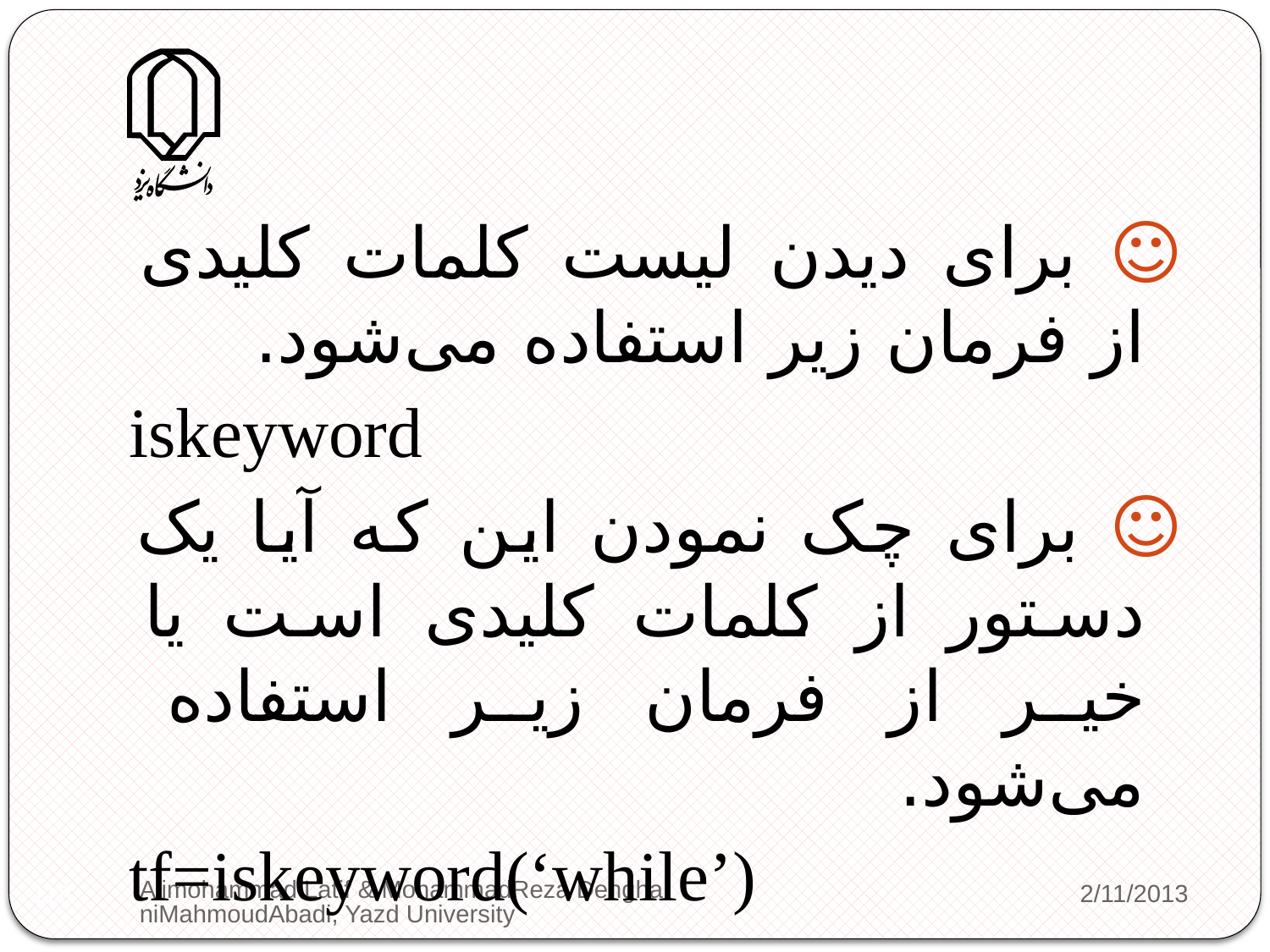

☺ برای دیدن لیست کلمات کلیدی از فرمان زیر استفاده می‌شود.
iskeyword
☺ برای چک نمودن این که آیا یک دستور از کلمات کلیدی است یا خیر از فرمان زیر استفاده می‌شود.
tf=iskeyword(‘while’)
Alimohammad Latif & MohammadReza DehghaniMahmoudAbadi, Yazd University
2/11/2013
118